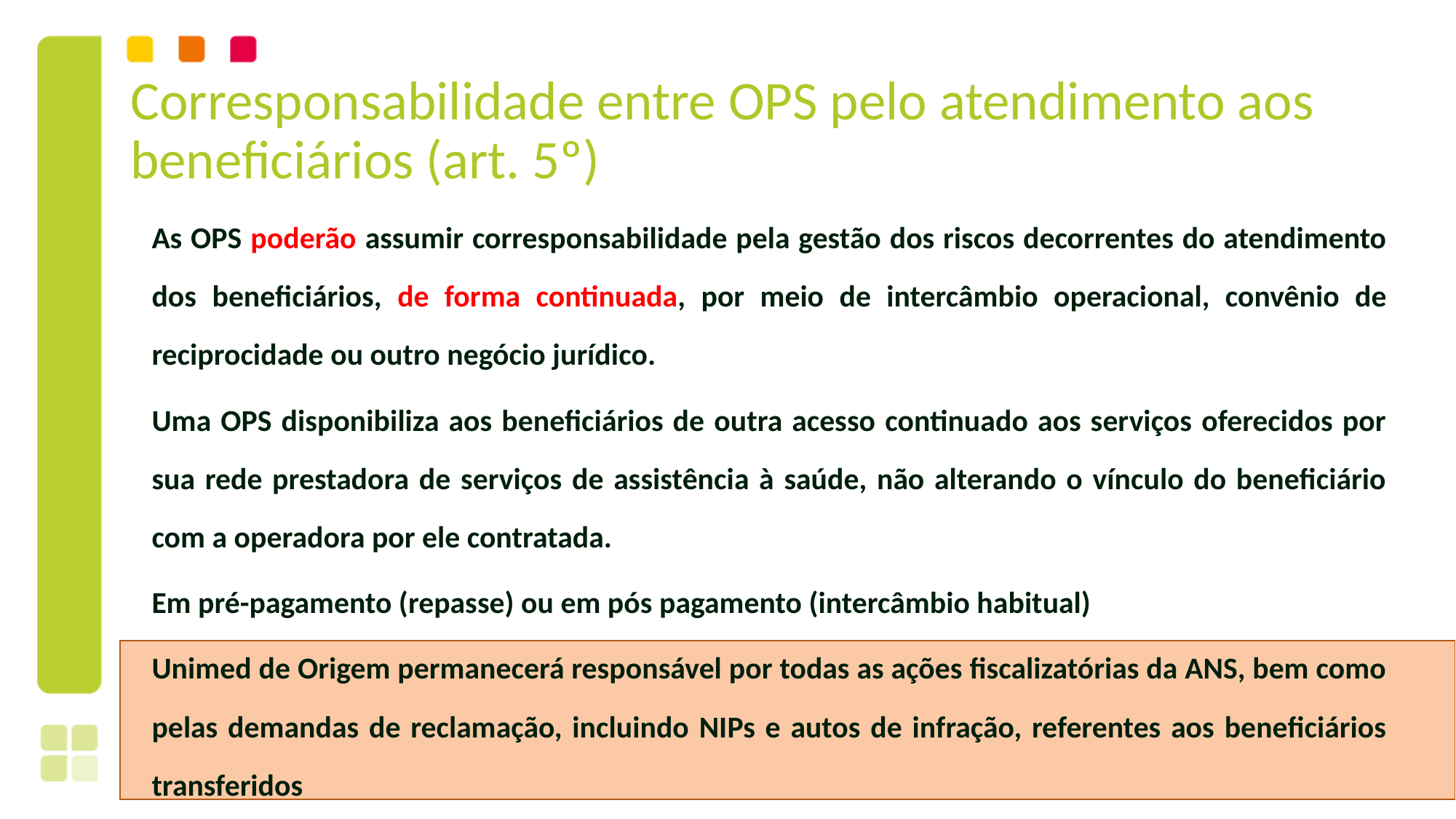

# Corresponsabilidade entre OPS pelo atendimento aos beneficiários (art. 5º)
As OPS poderão assumir corresponsabilidade pela gestão dos riscos decorrentes do atendimento dos beneficiários, de forma continuada, por meio de intercâmbio operacional, convênio de reciprocidade ou outro negócio jurídico.
Uma OPS disponibiliza aos beneficiários de outra acesso continuado aos serviços oferecidos por sua rede prestadora de serviços de assistência à saúde, não alterando o vínculo do beneficiário com a operadora por ele contratada.
Em pré-pagamento (repasse) ou em pós pagamento (intercâmbio habitual)
Unimed de Origem permanecerá responsável por todas as ações fiscalizatórias da ANS, bem como pelas demandas de reclamação, incluindo NIPs e autos de infração, referentes aos beneficiários transferidos